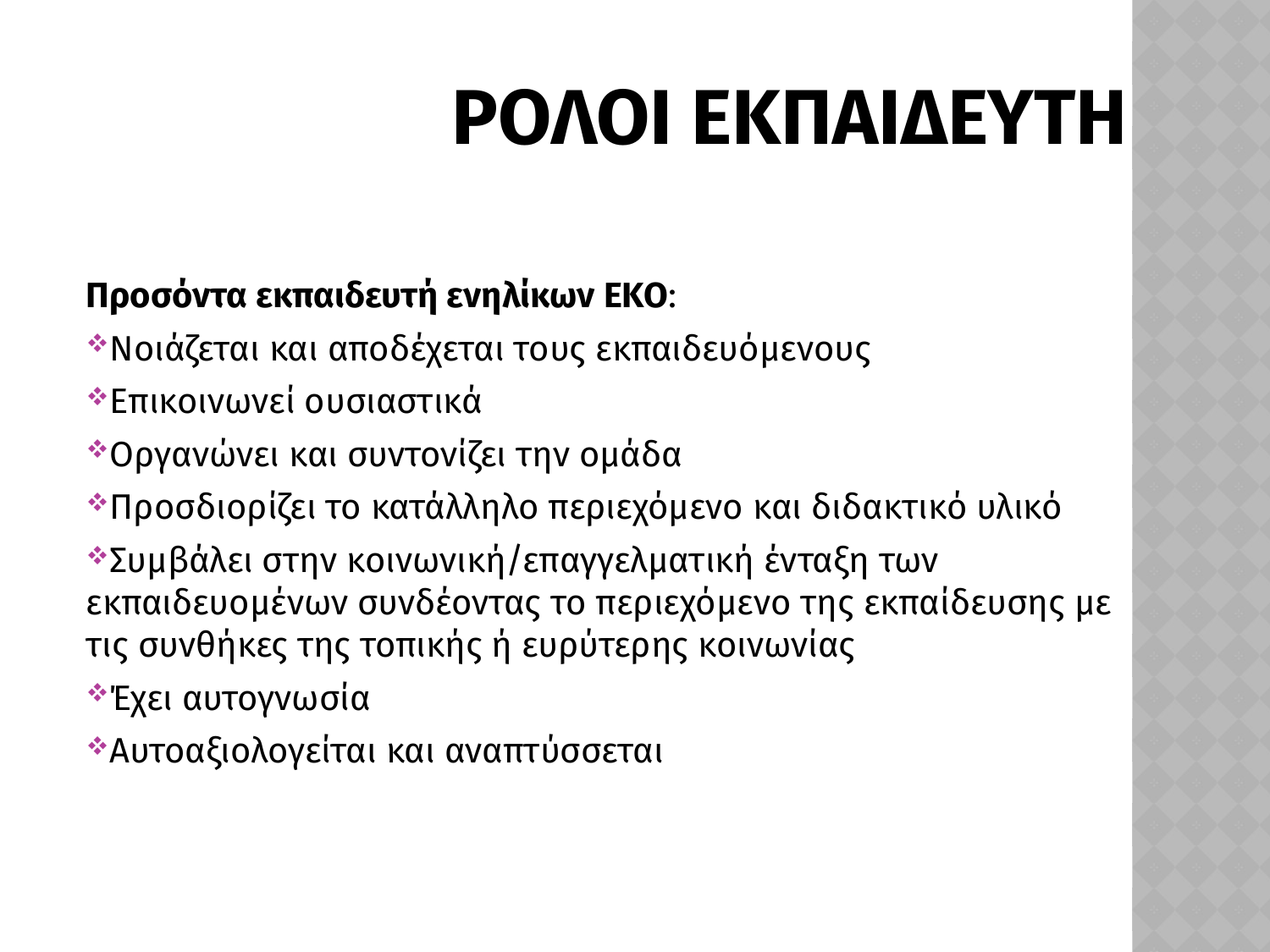

# ΡΟΛΟΙ ΕΚΠΑΙΔΕΥΤΗ
Προσόντα εκπαιδευτή ενηλίκων ΕΚΟ:
Νοιάζεται και αποδέχεται τους εκπαιδευόμενους
Επικοινωνεί ουσιαστικά
Οργανώνει και συντονίζει την ομάδα
Προσδιορίζει το κατάλληλο περιεχόμενο και διδακτικό υλικό
Συμβάλει στην κοινωνική/επαγγελματική ένταξη των εκπαιδευομένων συνδέοντας το περιεχόμενο της εκπαίδευσης με τις συνθήκες της τοπικής ή ευρύτερης κοινωνίας
Έχει αυτογνωσία
Αυτοαξιολογείται και αναπτύσσεται